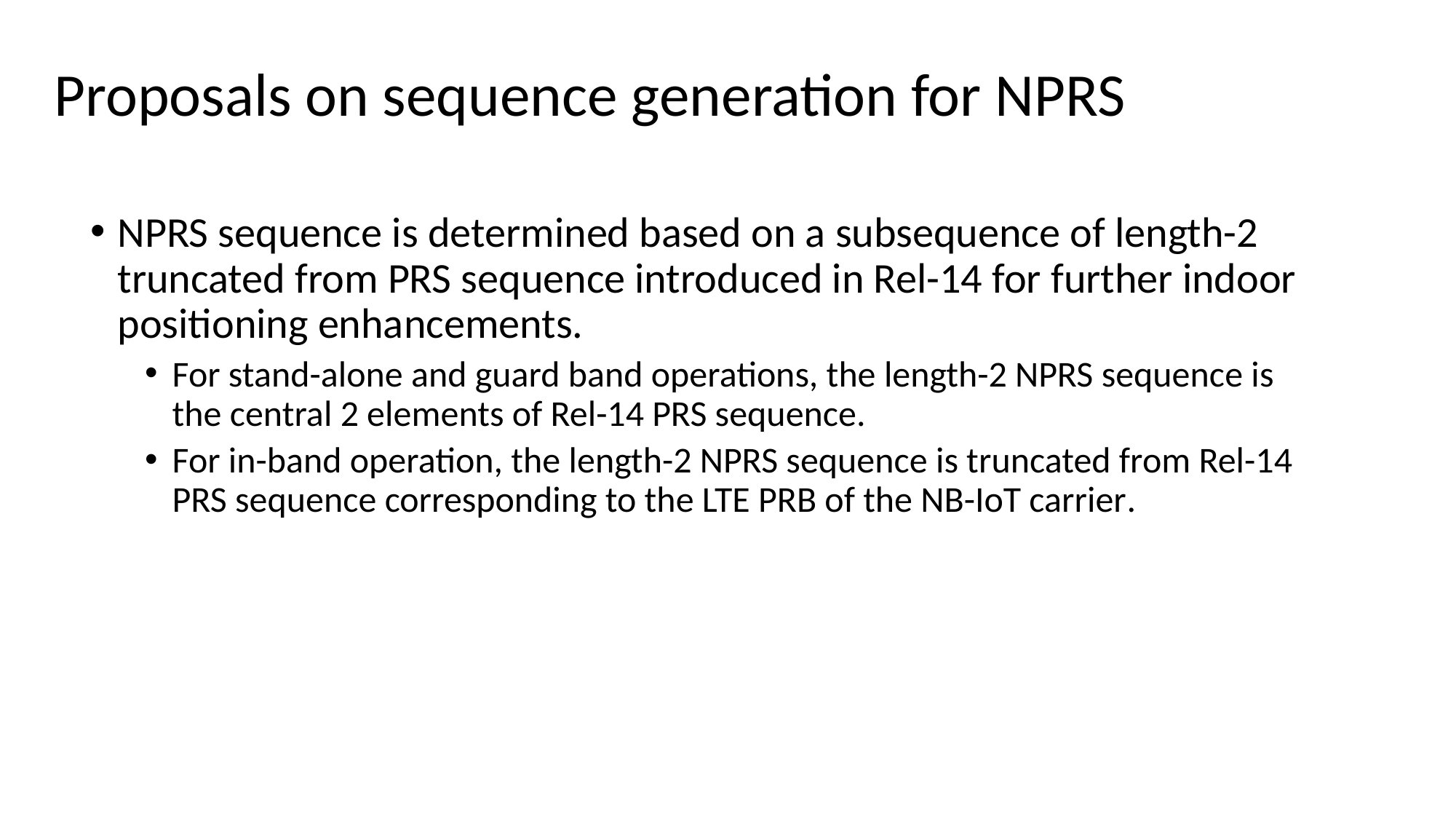

# Proposals on sequence generation for NPRS
NPRS sequence is determined based on a subsequence of length-2 truncated from PRS sequence introduced in Rel-14 for further indoor positioning enhancements.
For stand-alone and guard band operations, the length-2 NPRS sequence is the central 2 elements of Rel-14 PRS sequence.
For in-band operation, the length-2 NPRS sequence is truncated from Rel-14 PRS sequence corresponding to the LTE PRB of the NB-IoT carrier.